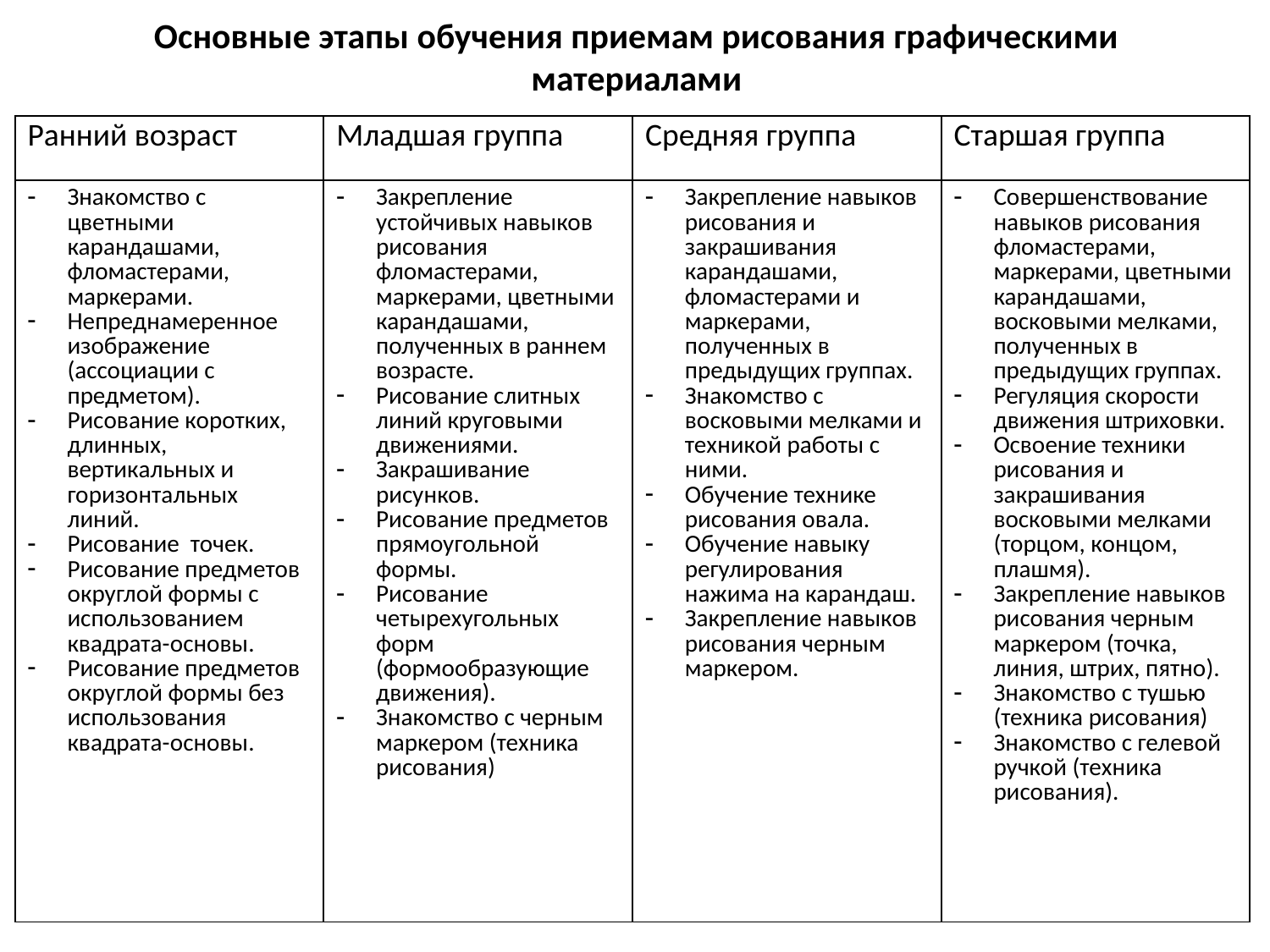

# Основные этапы обучения приемам рисования графическими материалами
| Ранний возраст | Младшая группа | Средняя группа | Старшая группа |
| --- | --- | --- | --- |
| Знакомство с цветными карандашами, фломастерами, маркерами. Непреднамеренное изображение (ассоциации с предметом). Рисование коротких, длинных, вертикальных и горизонтальных линий. Рисование точек. Рисование предметов округлой формы с использованием квадрата-основы. Рисование предметов округлой формы без использования квадрата-основы. | Закрепление устойчивых навыков рисования фломастерами, маркерами, цветными карандашами, полученных в раннем возрасте. Рисование слитных линий круговыми движениями. Закрашивание рисунков. Рисование предметов прямоугольной формы. Рисование четырехугольных форм (формообразующие движения). Знакомство с черным маркером (техника рисования) | Закрепление навыков рисования и закрашивания карандашами, фломастерами и маркерами, полученных в предыдущих группах. Знакомство с восковыми мелками и техникой работы с ними. Обучение технике рисования овала. Обучение навыку регулирования нажима на карандаш. Закрепление навыков рисования черным маркером. | Совершенствование навыков рисования фломастерами, маркерами, цветными карандашами, восковыми мелками, полученных в предыдущих группах. Регуляция скорости движения штриховки. Освоение техники рисования и закрашивания восковыми мелками (торцом, концом, плашмя). Закрепление навыков рисования черным маркером (точка, линия, штрих, пятно). Знакомство с тушью (техника рисования) Знакомство с гелевой ручкой (техника рисования). |